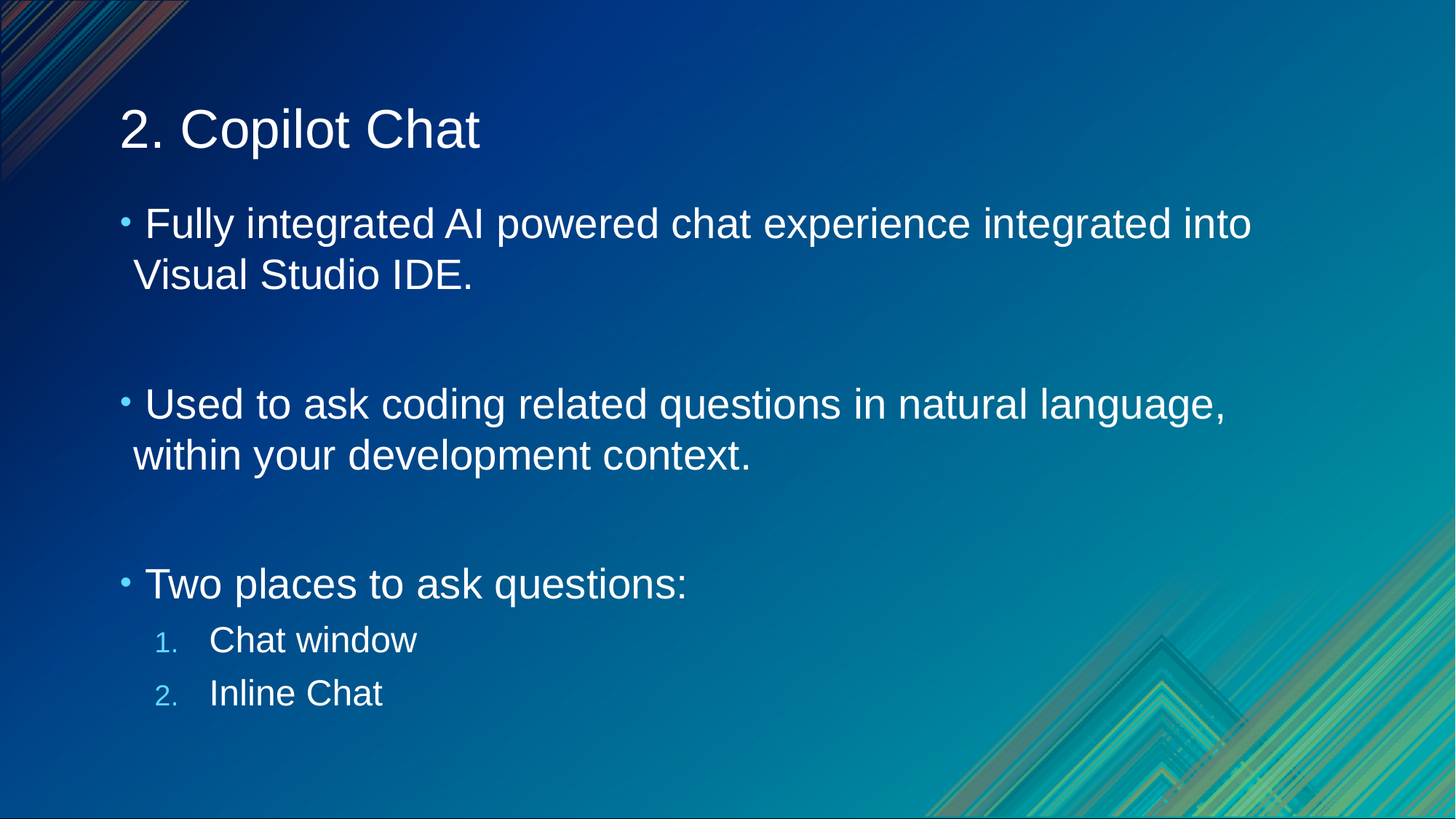

# 2. Copilot Chat
 Fully integrated AI powered chat experience integrated into Visual Studio IDE.

 Used to ask coding related questions in natural language, within your development context.

 Two places to ask questions:
Chat window
Inline Chat